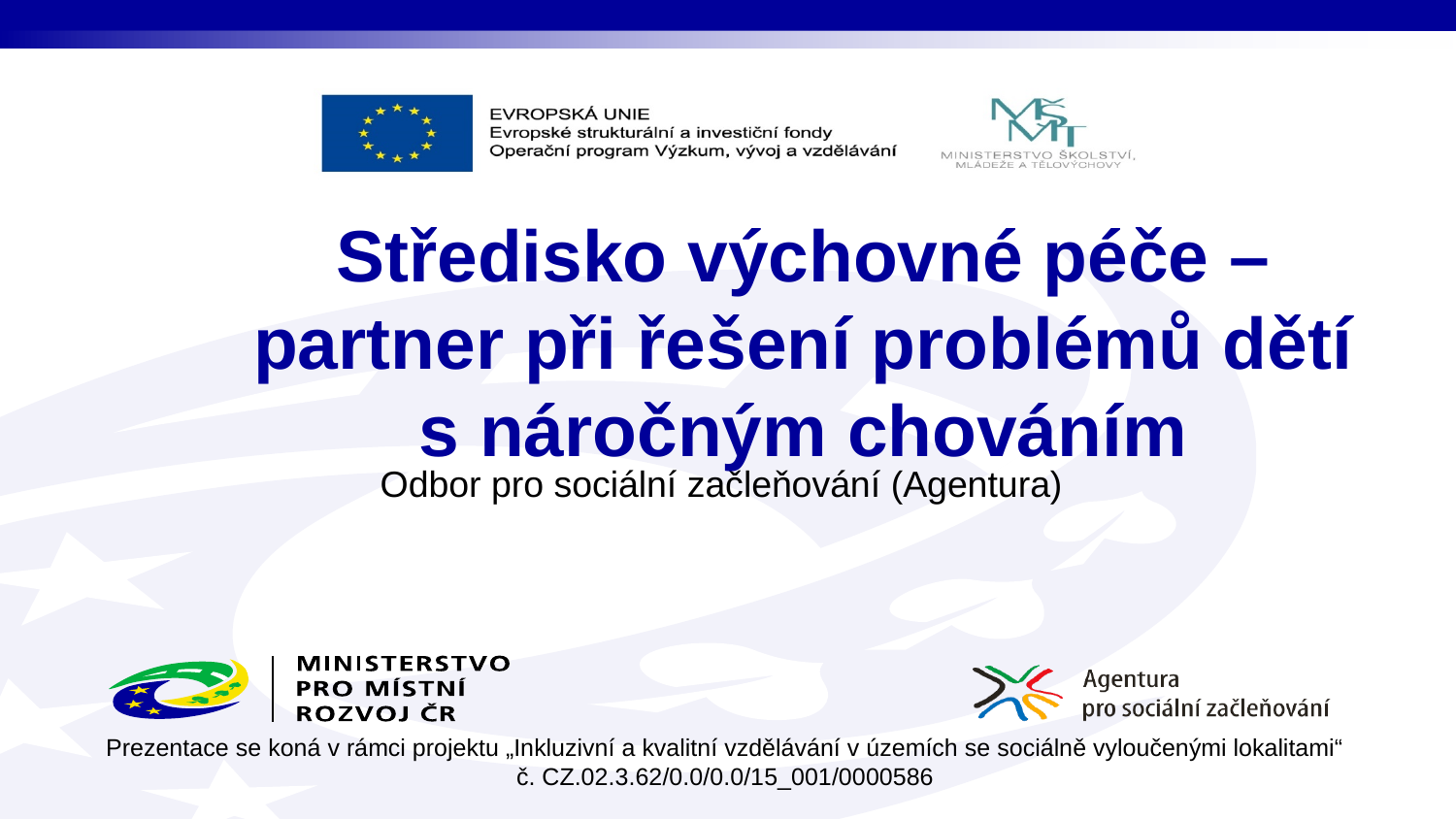

# Středisko výchovné péče – partner při řešení problémů dětí s náročným chováním